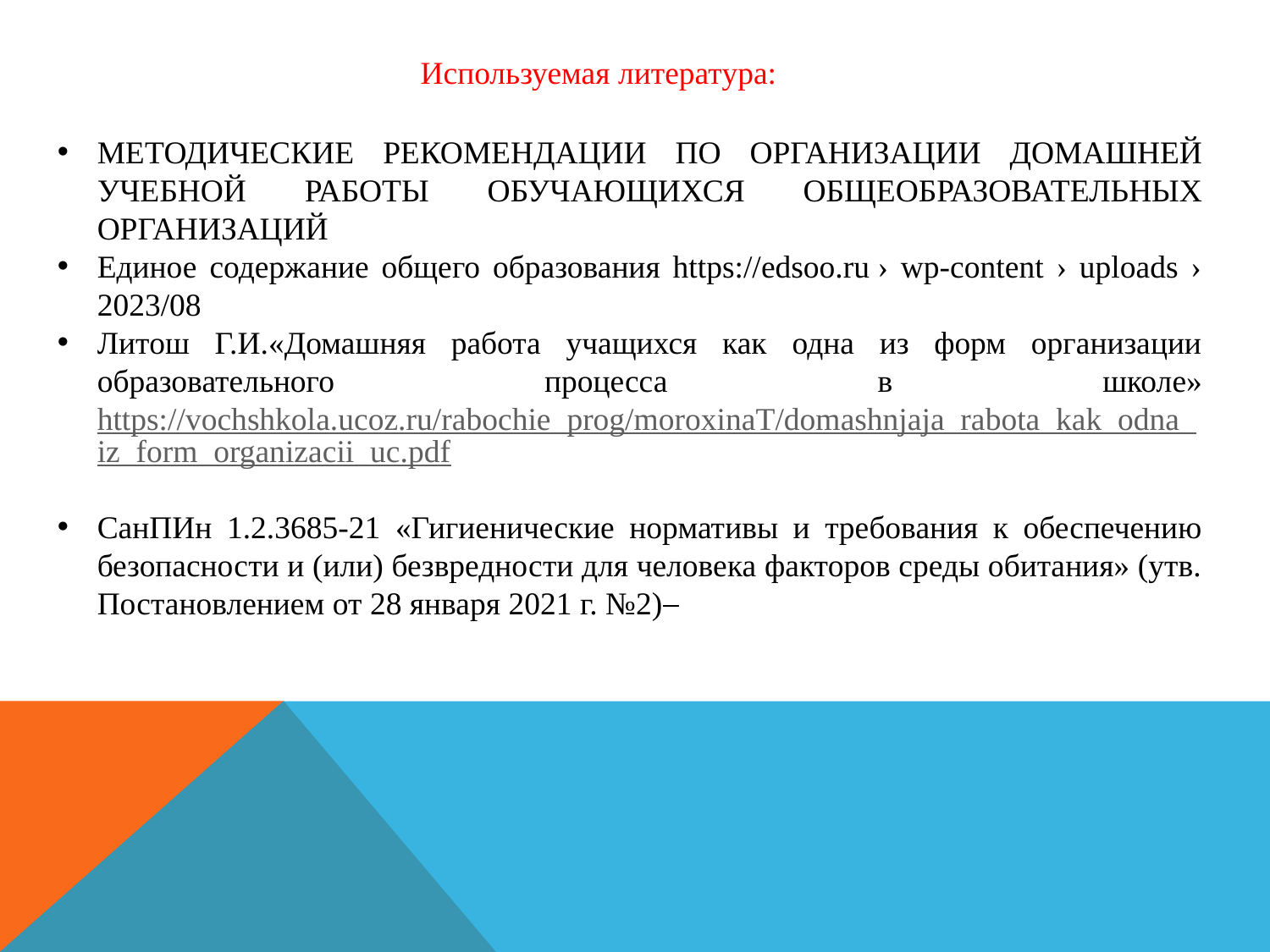

Используемая литература:
МЕТОДИЧЕСКИЕ РЕКОМЕНДАЦИИ ПО ОРГАНИЗАЦИИ ДОМАШНЕЙ УЧЕБНОЙ РАБОТЫ ОБУЧАЮЩИХСЯ ОБЩЕОБРАЗОВАТЕЛЬНЫХ ОРГАНИЗАЦИЙ
Единое содержание общего образования https://edsoo.ru › wp-content › uploads › 2023/08
Литош Г.И.«Домашняя работа учащихся как одна из форм организации образовательного процесса в школе» https://vochshkola.ucoz.ru/rabochie_prog/moroxinaT/domashnjaja_rabota_kak_odna_iz_form_organizacii_uc.pdf

СанПИн 1.2.3685-21 «Гигиенические нормативы и требования к обеспечению безопасности и (или) безвредности для человека факторов среды обитания» (утв. Постановлением от 28 января 2021 г. №2)